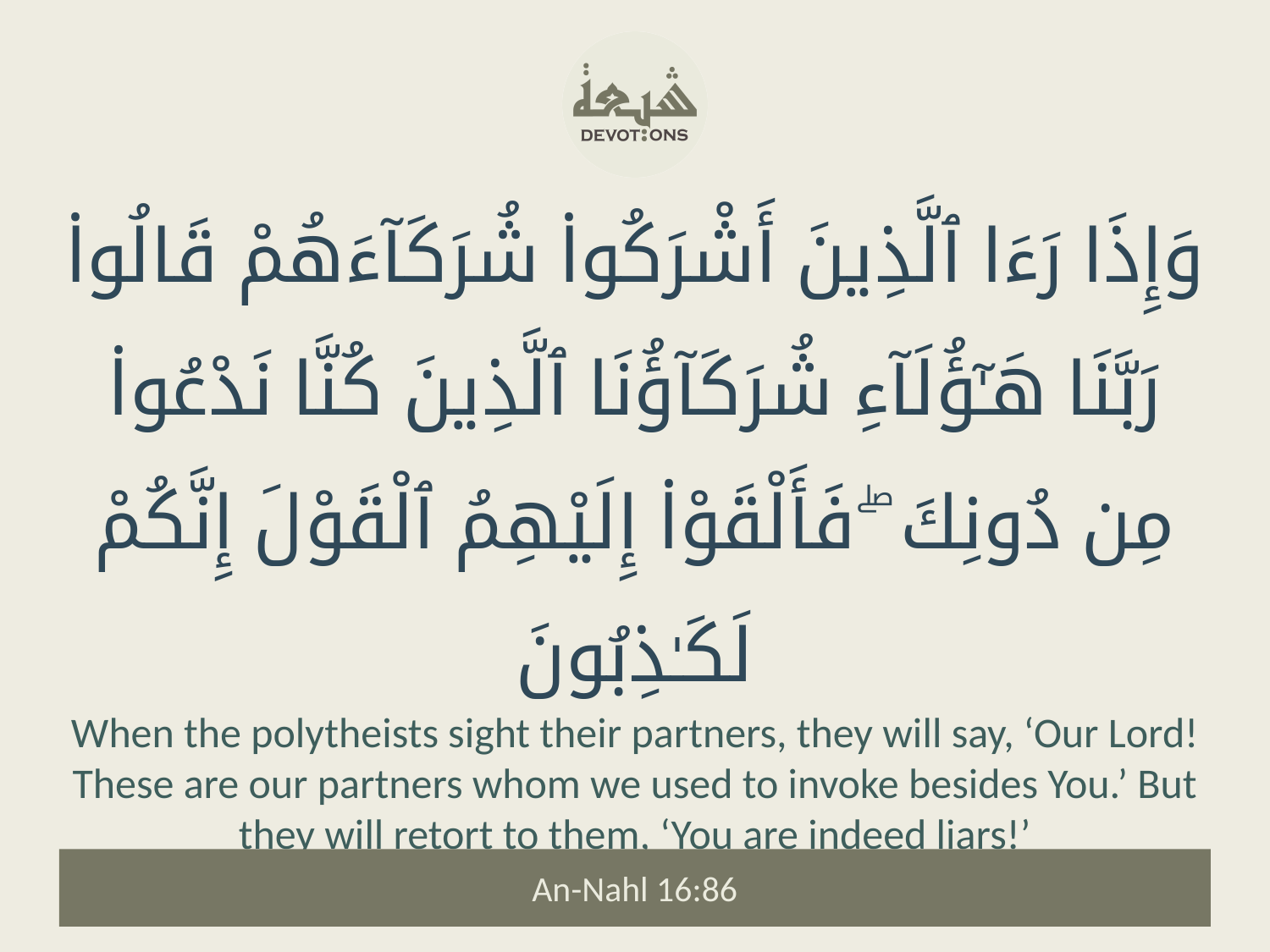

وَإِذَا رَءَا ٱلَّذِينَ أَشْرَكُوا۟ شُرَكَآءَهُمْ قَالُوا۟ رَبَّنَا هَـٰٓؤُلَآءِ شُرَكَآؤُنَا ٱلَّذِينَ كُنَّا نَدْعُوا۟ مِن دُونِكَ ۖ فَأَلْقَوْا۟ إِلَيْهِمُ ٱلْقَوْلَ إِنَّكُمْ لَكَـٰذِبُونَ
When the polytheists sight their partners, they will say, ‘Our Lord! These are our partners whom we used to invoke besides You.’ But they will retort to them, ‘You are indeed liars!’
An-Nahl 16:86